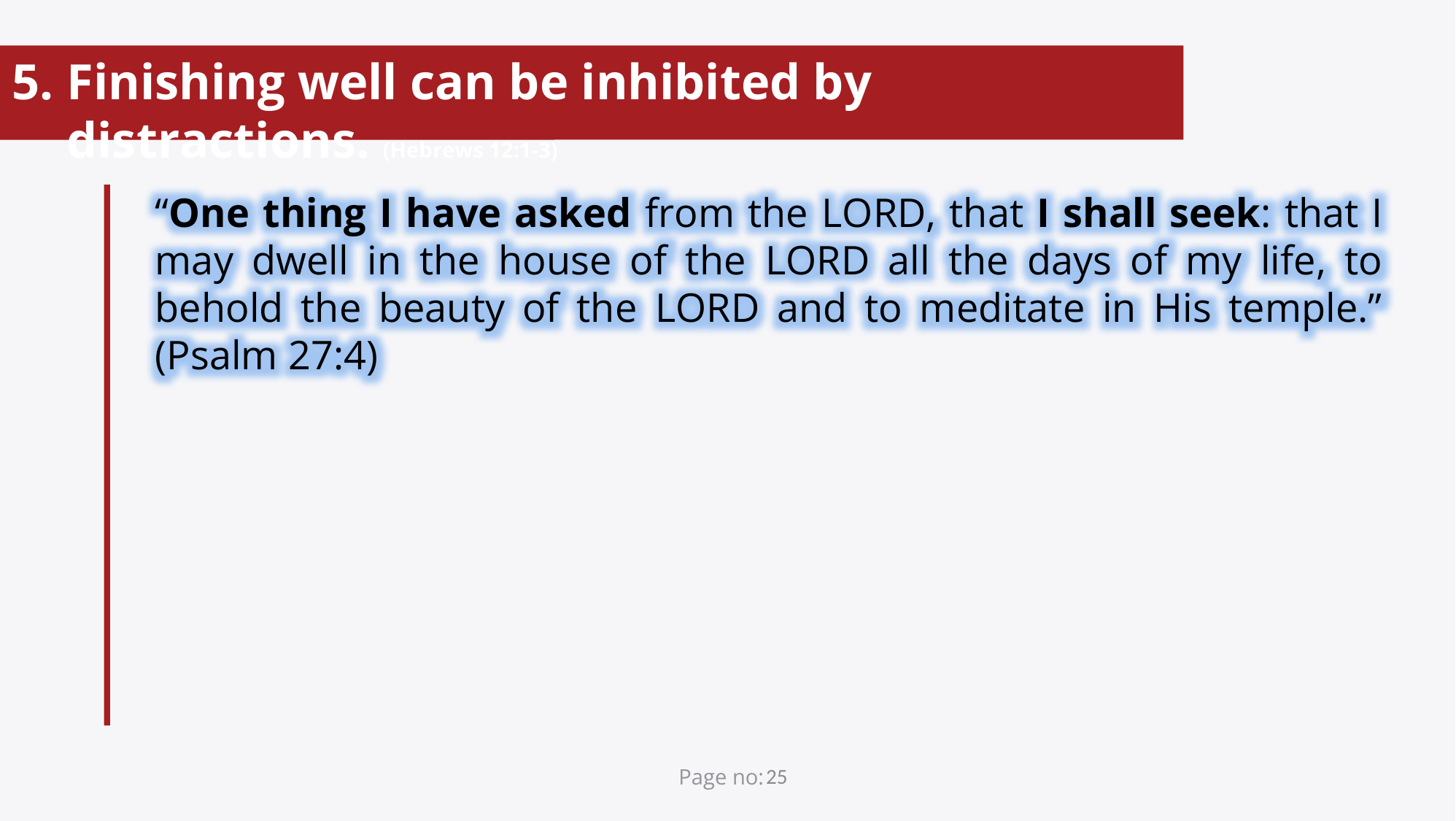

Finishing well can be inhibited by distractions. (Hebrews 12:1-3)

“One thing I have asked from the Lord, that I shall seek: that I may dwell in the house of the Lord all the days of my life, to behold the beauty of the Lord and to meditate in His temple.” (Psalm 27:4)